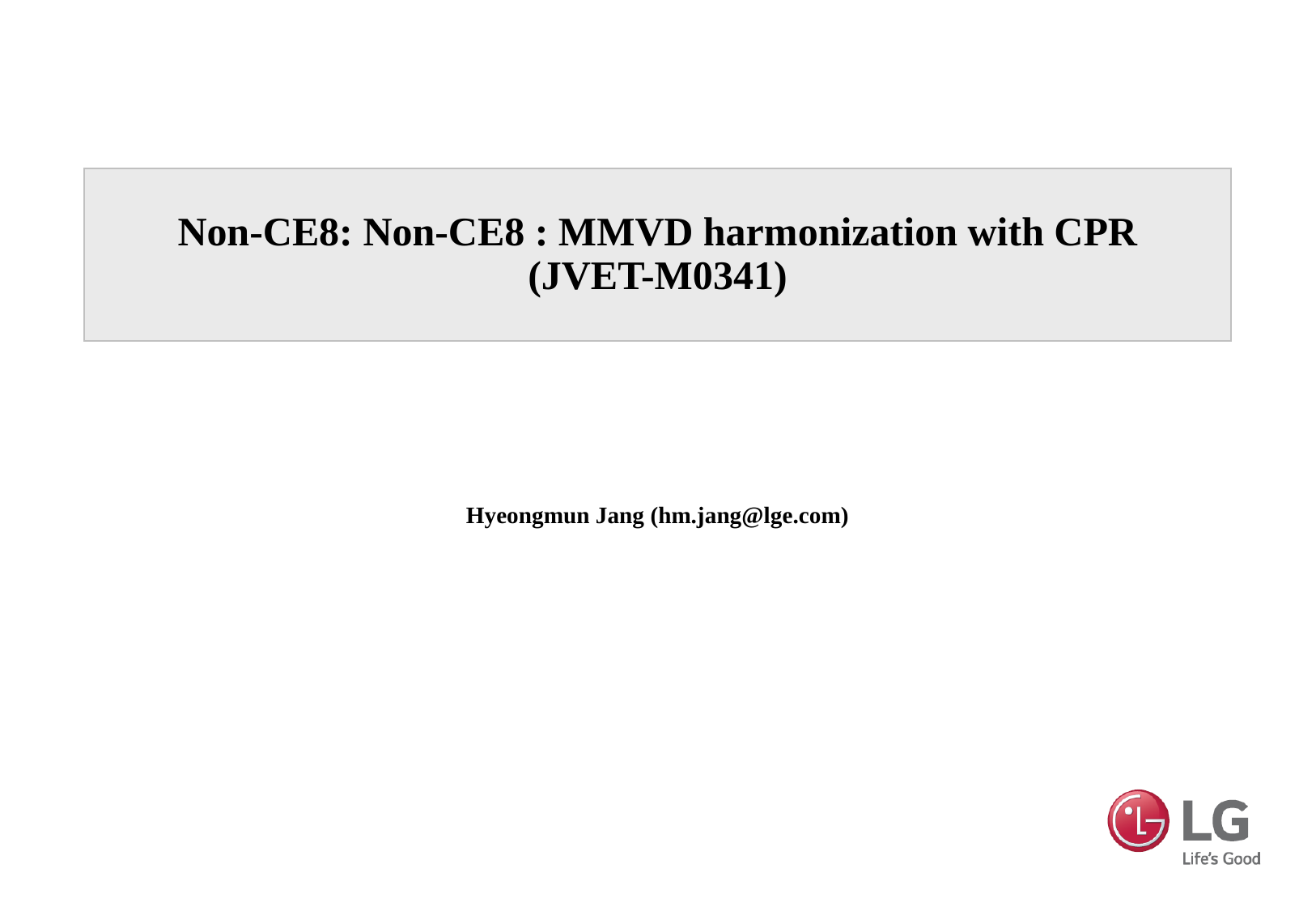

# Non-CE8: Non-CE8 : MMVD harmonization with CPR (JVET-M0341)
Hyeongmun Jang (hm.jang@lge.com)